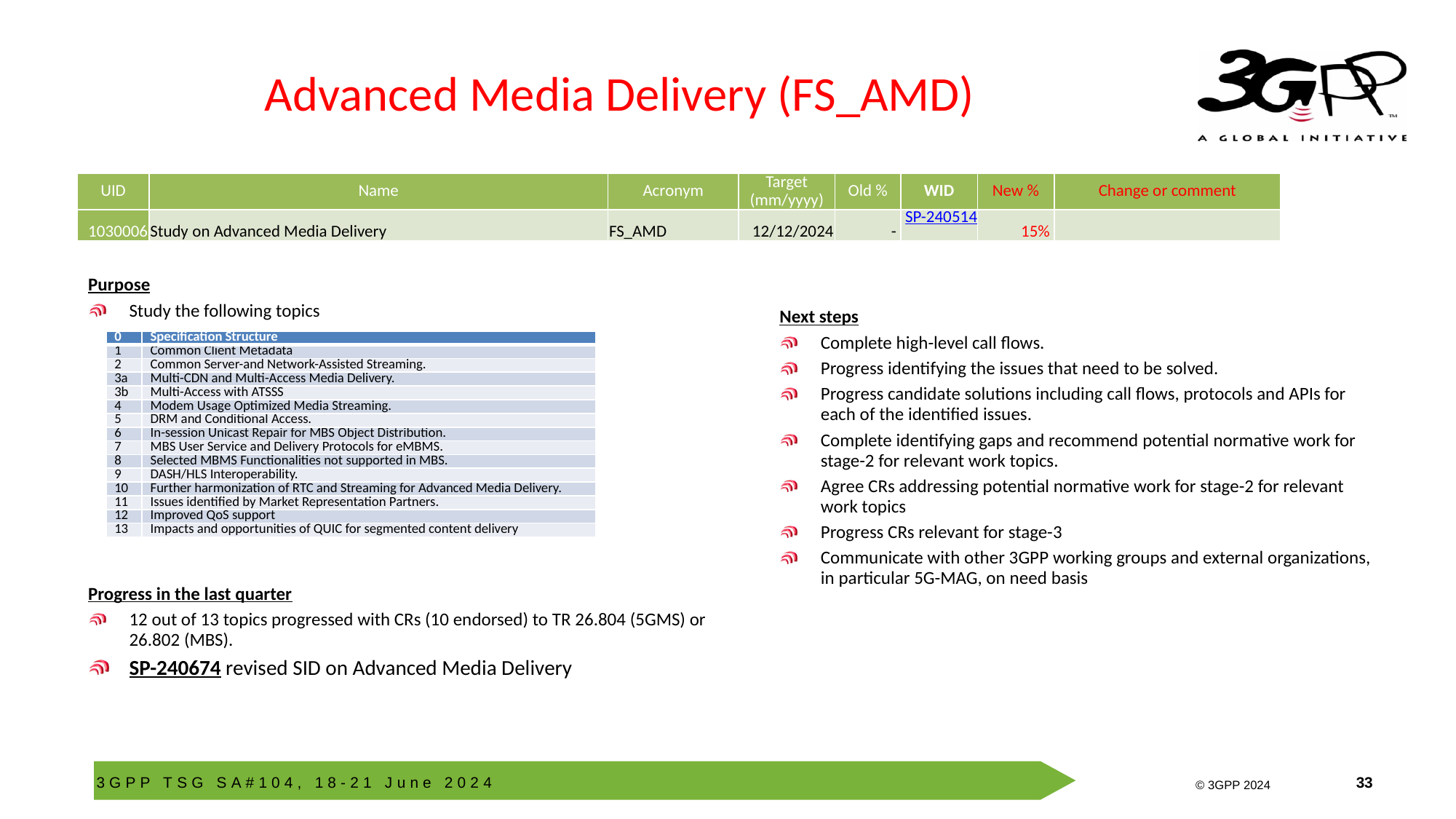

# Advanced Media Delivery (FS_AMD)
| UID | Name | Acronym | Target (mm/yyyy) | Old % | WID | New % | Change or comment |
| --- | --- | --- | --- | --- | --- | --- | --- |
| 1030006 | Study on Advanced Media Delivery | FS\_AMD | 12/12/2024 | - | SP-240514 | 15% |  |
Purpose
Study the following topics

Progress in the last quarter
12 out of 13 topics progressed with CRs (10 endorsed) to TR 26.804 (5GMS) or 26.802 (MBS).
SP-240674 revised SID on Advanced Media Delivery

Next steps
Complete high-level call flows.
Progress identifying the issues that need to be solved.
Progress candidate solutions including call flows, protocols and APIs for each of the identified issues.
Complete identifying gaps and recommend potential normative work for stage-2 for relevant work topics.
Agree CRs addressing potential normative work for stage-2 for relevant work topics
Progress CRs relevant for stage-3
Communicate with other 3GPP working groups and external organizations, in particular 5G-MAG, on need basis

| 0 | Specification Structure |
| --- | --- |
| 1 | Common Client Metadata |
| 2 | Common Server-and Network-Assisted Streaming. |
| 3a | Multi-CDN and Multi-Access Media Delivery. |
| 3b | Multi-Access with ATSSS |
| 4 | Modem Usage Optimized Media Streaming. |
| 5 | DRM and Conditional Access. |
| 6 | In-session Unicast Repair for MBS Object Distribution. |
| 7 | MBS User Service and Delivery Protocols for eMBMS. |
| 8 | Selected MBMS Functionalities not supported in MBS. |
| 9 | DASH/HLS Interoperability. |
| 10 | Further harmonization of RTC and Streaming for Advanced Media Delivery. |
| 11 | Issues identified by Market Representation Partners. |
| 12 | Improved QoS support |
| 13 | Impacts and opportunities of QUIC for segmented content delivery |